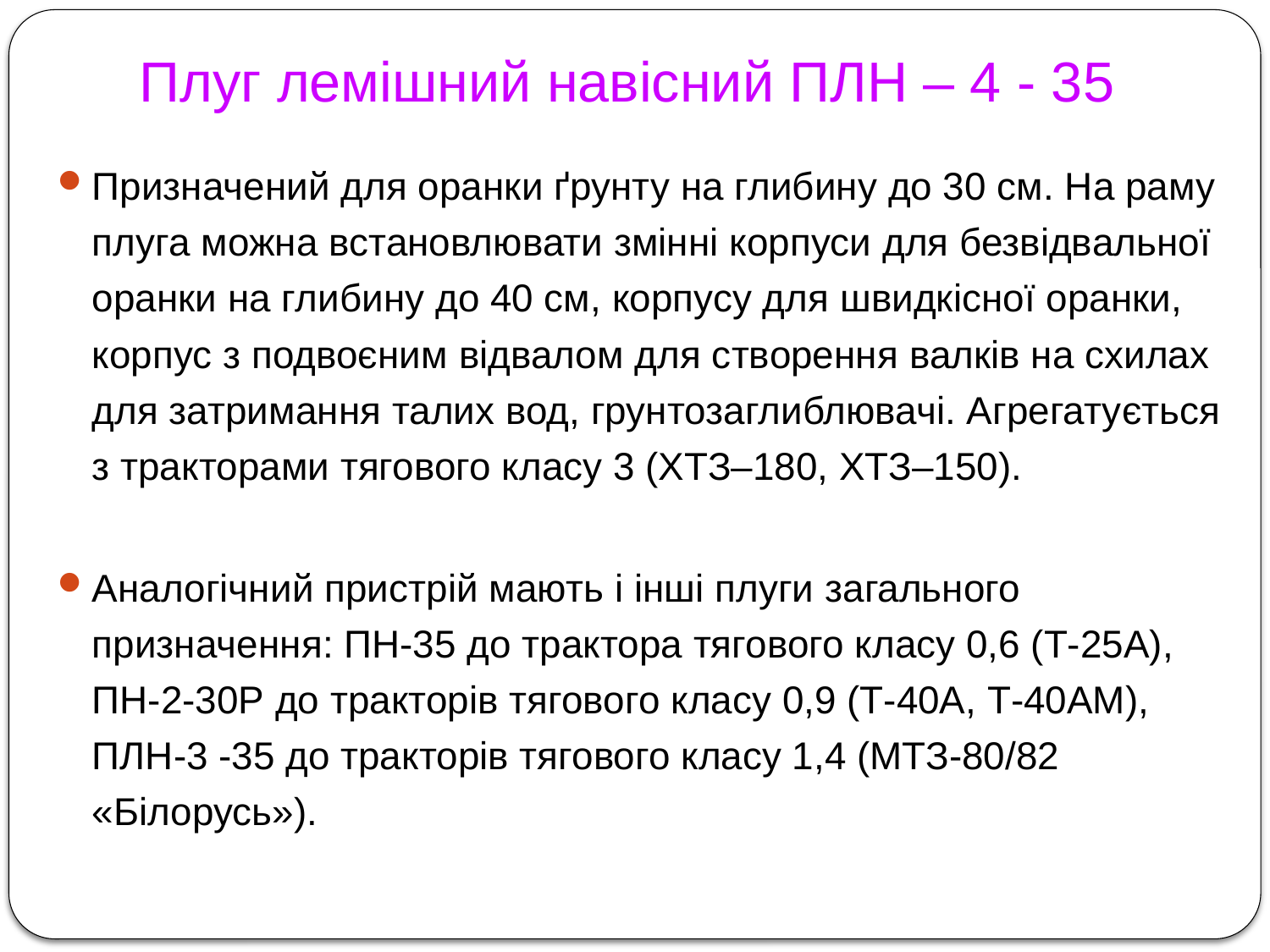

# Плуг лемішний навісний ПЛН – 4 - 35
Призначений для оранки ґрунту на глибину до 30 см. На раму плуга можна встановлювати змінні корпуси для безвідвальної оранки на глибину до 40 см, корпусу для швидкісної оранки, корпус з подвоєним відвалом для створення валків на схилах для затримання талих вод, грунтозаглиблювачі. Агрегатується з тракторами тягового класу 3 (ХТЗ–180, ХТЗ–150).

Аналогічний пристрій мають і інші плуги загального призначення: ПН-35 до трактора тягового класу 0,6 (Т-25А), ПН-2-30Р до тракторів тягового класу 0,9 (Т-40А, Т-40АМ), ПЛН-3 -35 до тракторів тягового класу 1,4 (МТЗ-80/82 «Білорусь»).